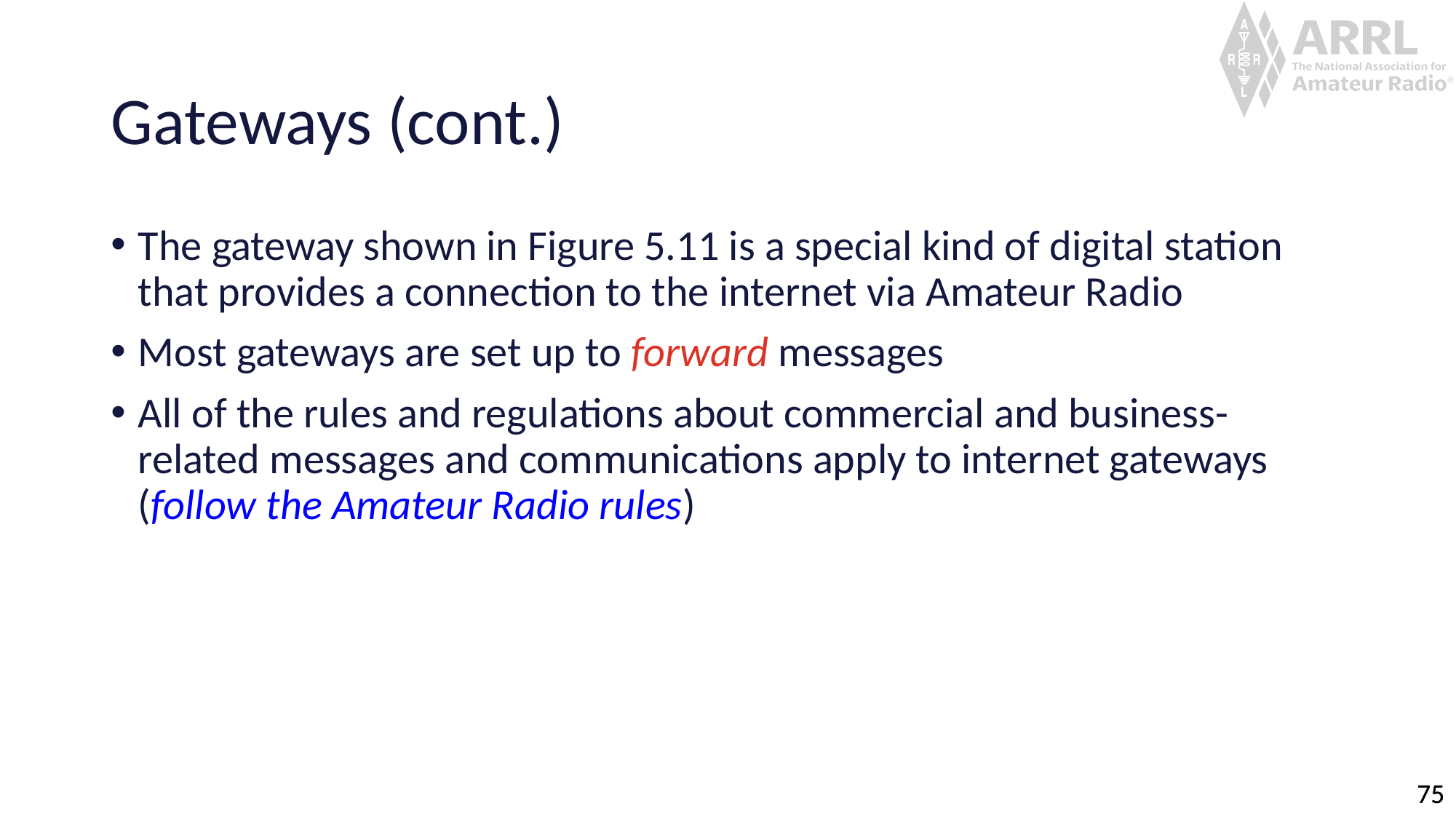

# Gateways (cont.)
The gateway shown in Figure 5.11 is a special kind of digital station that provides a connection to the internet via Amateur Radio
Most gateways are set up to forward messages
All of the rules and regulations about commercial and business-related messages and communications apply to internet gateways (follow the Amateur Radio rules)